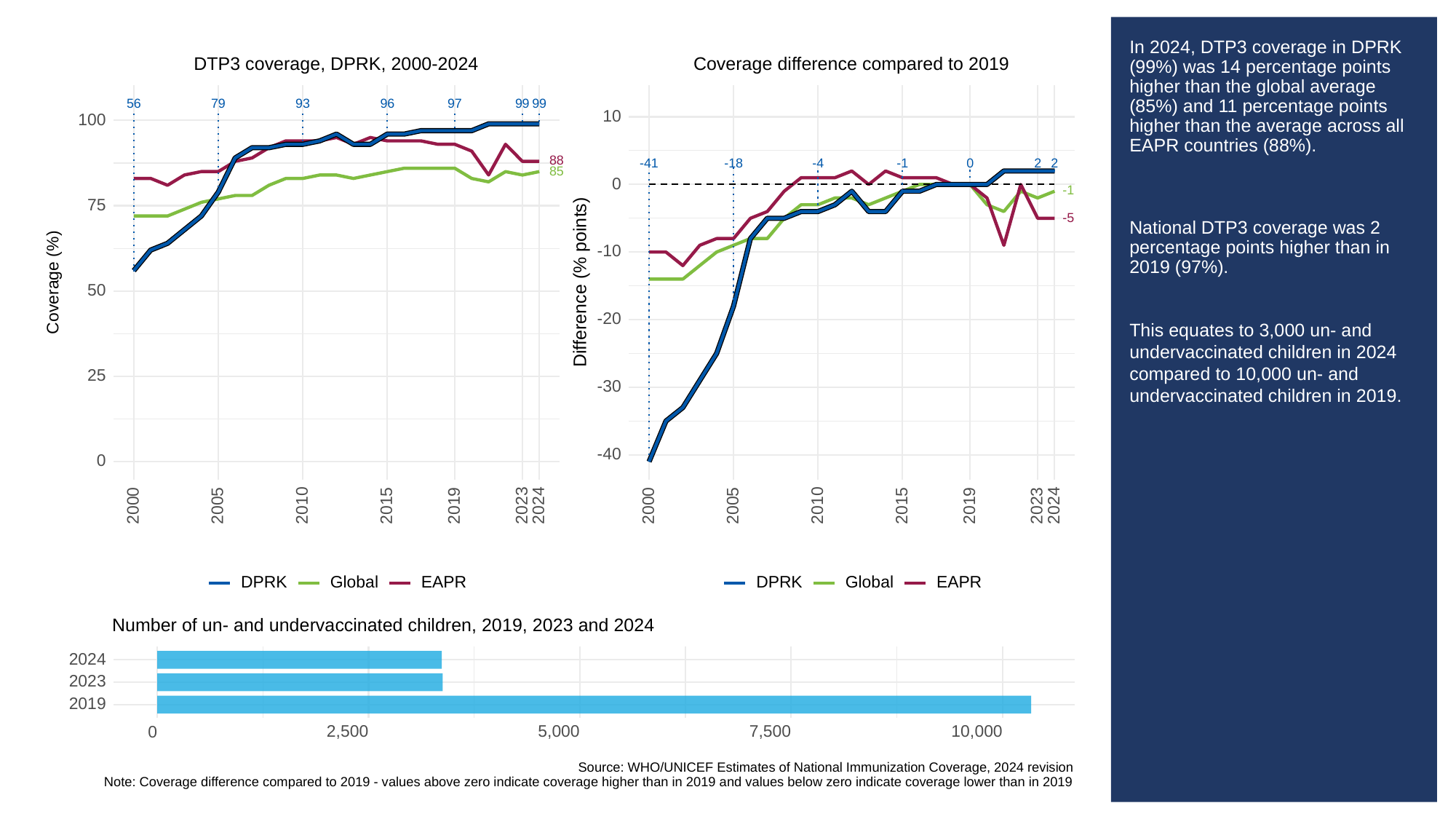

# In 2024, DTP3 coverage in DPRK (99%) was 14 percentage points higher than the global average (85%) and 11 percentage points higher than the average across all EAPR countries (88%).

National DTP3 coverage was 2 percentage points higher than in 2019 (97%).

This equates to 3,000 un- and undervaccinated children in 2024 compared to 10,000 un- and undervaccinated children in 2019.

Coverage difference compared to 2019
DTP3 coverage, DPRK, 2000-2024

93
56
79
96
97
99
99
10

100

88
-18
0
-41
-1
2
2
-4

85

0

-1
75

-5

-10

Difference (% points)
Coverage (%)
50

-20

25

-30

-40

0

2023
2023
2000
2005
2010
2015
2019
2024
2000
2005
2010
2015
2019
2024
Global
Global
DPRK
EAPR
DPRK
EAPR

Number of un- and undervaccinated children, 2019, 2023 and 2024

2024

2023

2019

2,500
5,000
7,500
10,000
0
Source: WHO/UNICEF Estimates of National Immunization Coverage, 2024 revision
Note: Coverage difference compared to 2019 - values above zero indicate coverage higher than in 2019 and values below zero indicate coverage lower than in 2019